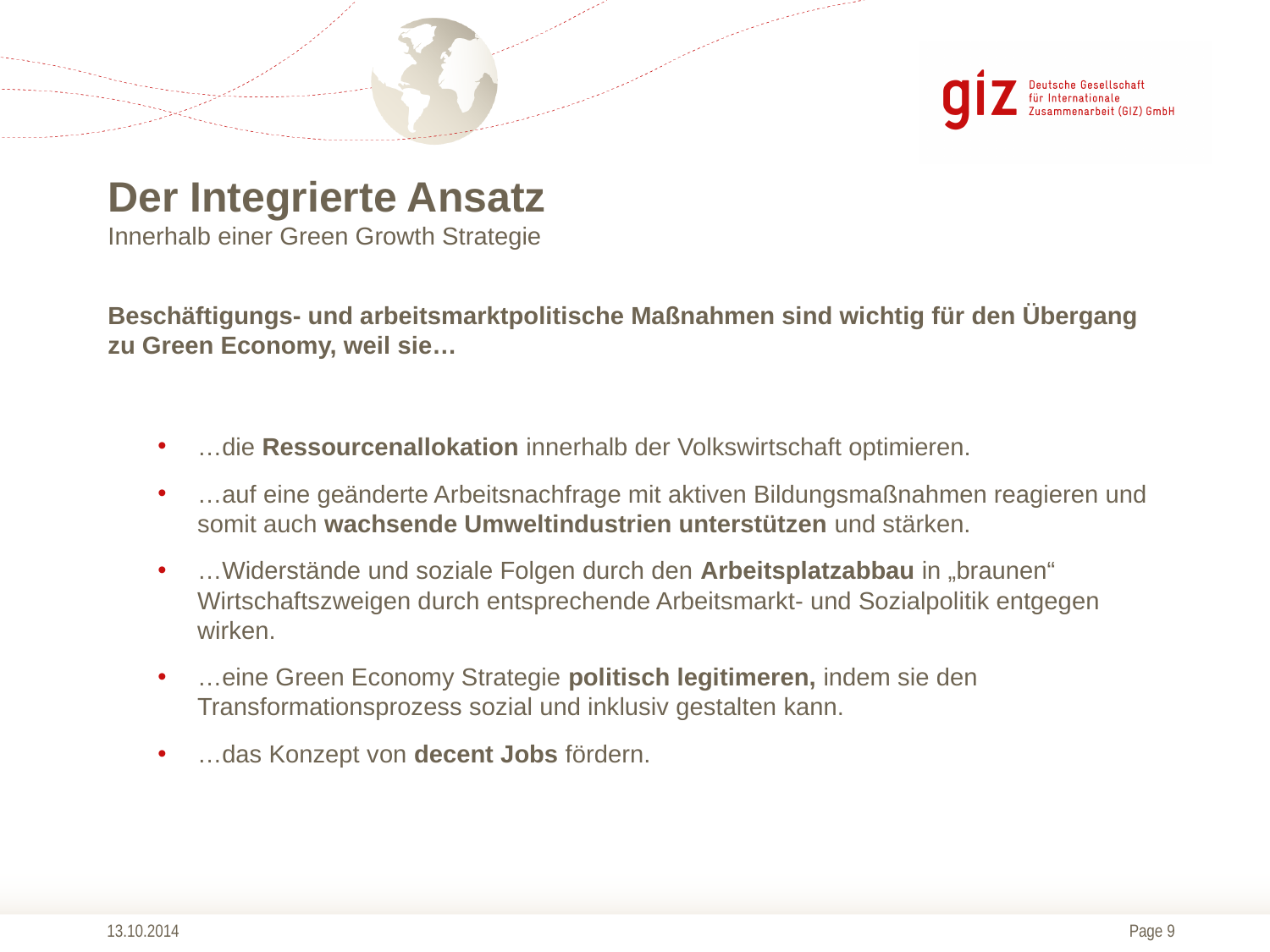

# Der Integrierte Ansatz Innerhalb einer Green Growth Strategie
Beschäftigungs- und arbeitsmarktpolitische Maßnahmen sind wichtig für den Übergang zu Green Economy, weil sie…

…die Ressourcenallokation innerhalb der Volkswirtschaft optimieren.
…auf eine geänderte Arbeitsnachfrage mit aktiven Bildungsmaßnahmen reagieren und somit auch wachsende Umweltindustrien unterstützen und stärken.
…Widerstände und soziale Folgen durch den Arbeitsplatzabbau in „braunen“ Wirtschaftszweigen durch entsprechende Arbeitsmarkt- und Sozialpolitik entgegen wirken.
…eine Green Economy Strategie politisch legitimeren, indem sie den Transformationsprozess sozial und inklusiv gestalten kann.
…das Konzept von decent Jobs fördern.
13.10.2014